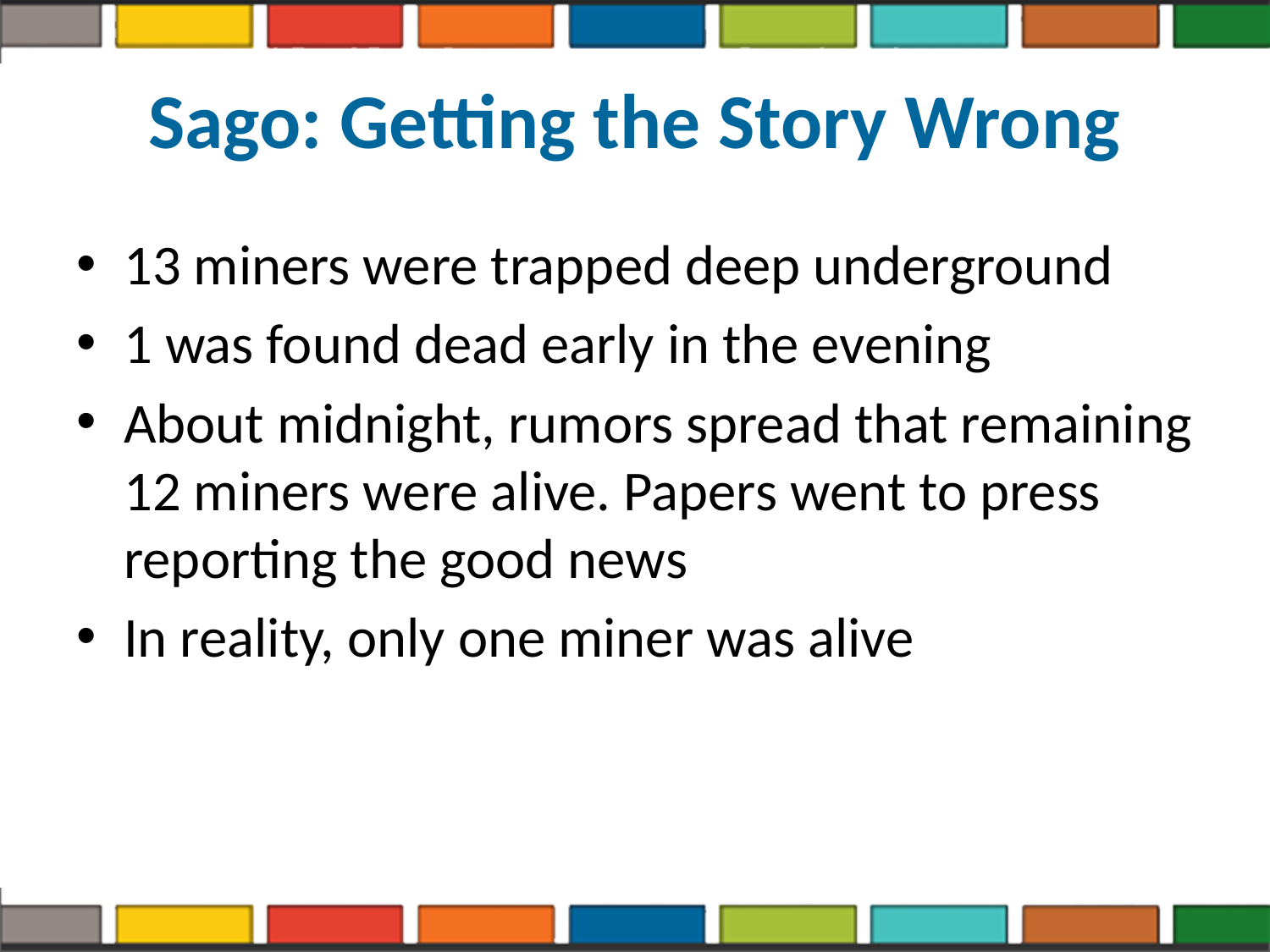

# Sago: Getting the Story Wrong
13 miners were trapped deep underground
1 was found dead early in the evening
About midnight, rumors spread that remaining 12 miners were alive. Papers went to press reporting the good news
In reality, only one miner was alive